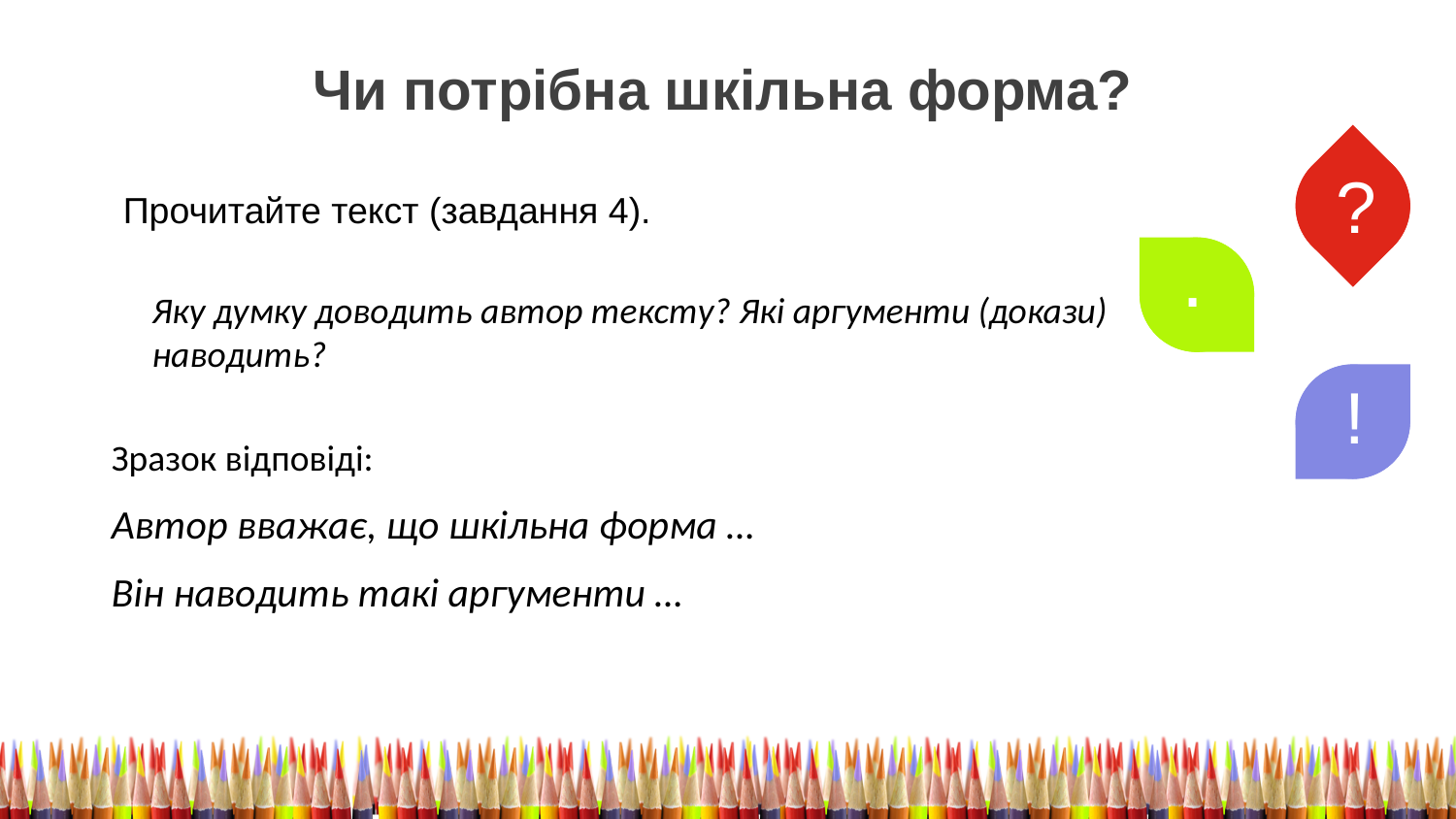

Чи потрібна шкільна форма?

?
Прочитайте текст (завдання 4).
.

Яку думку доводить автор тексту? Які аргументи (докази) наводить?

!
Зразок відповіді:
Автор вважає, що шкільна форма …
Він наводить такі аргументи …